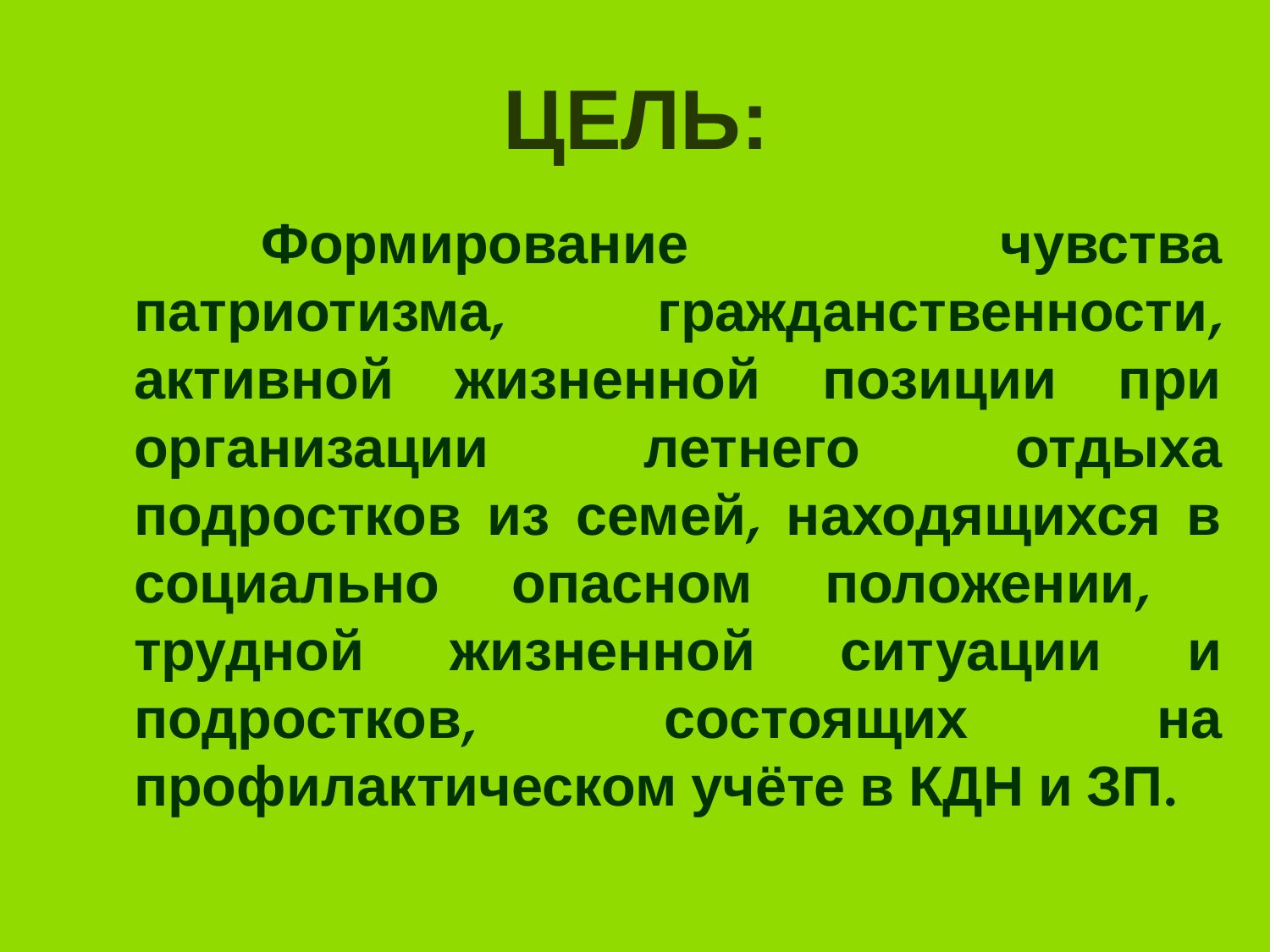

# Цель:
	Формирование чувства патриотизма, гражданственности, активной жизненной позиции при организации летнего отдыха подростков из семей, находящихся в социально опасном положении,  трудной жизненной ситуации и подростков, состоящих на профилактическом учёте в КДН и ЗП.